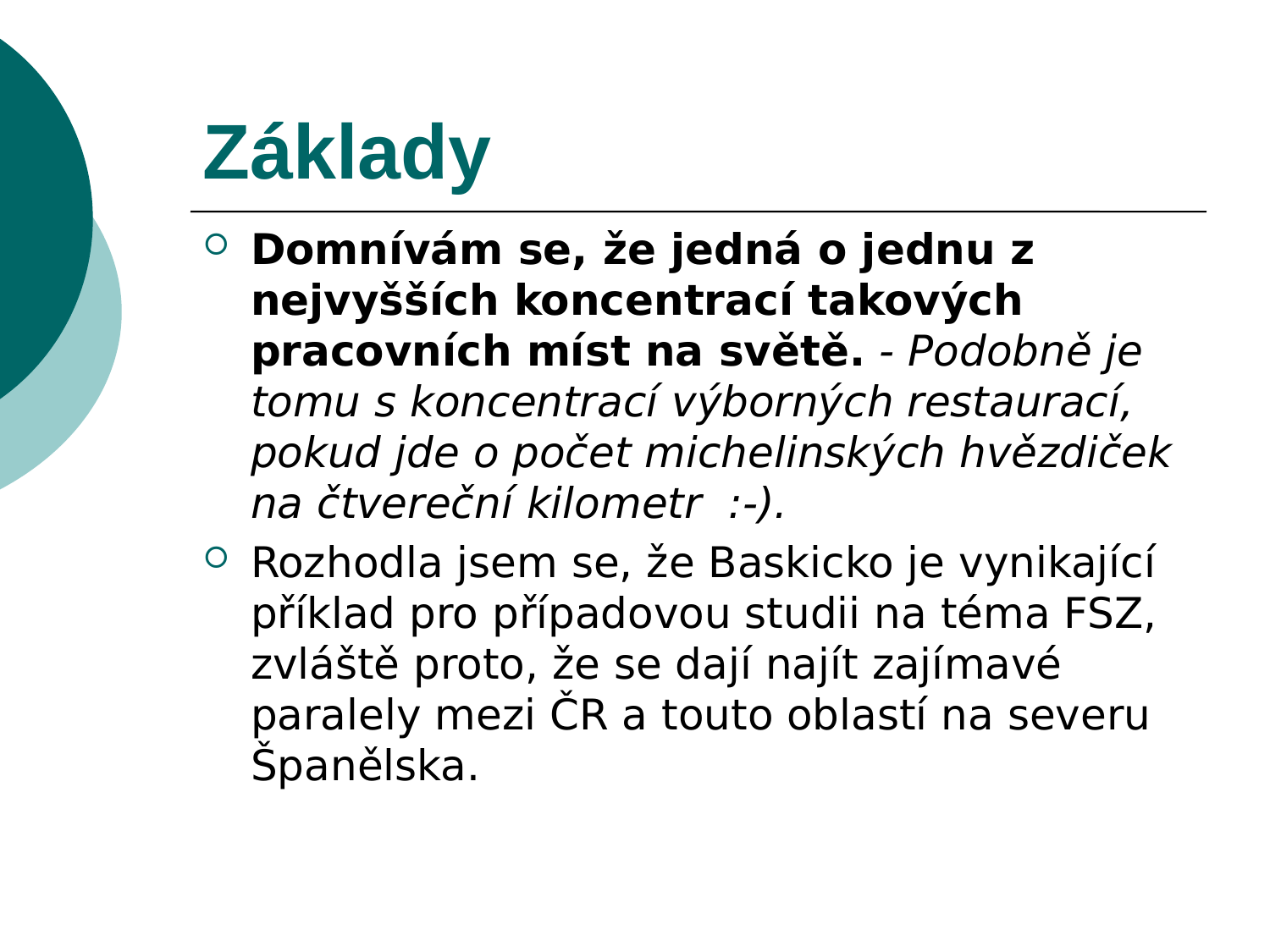

# Základy
Domnívám se, že jedná o jednu z nejvyšších koncentrací takových pracovních míst na světě. - Podobně je tomu s koncentrací výborných restaurací, pokud jde o počet michelinských hvězdiček na čtvereční kilometr  :-).
Rozhodla jsem se, že Baskicko je vynikající příklad pro případovou studii na téma FSZ, zvláště proto, že se dají najít zajímavé paralely mezi ČR a touto oblastí na severu Španělska.